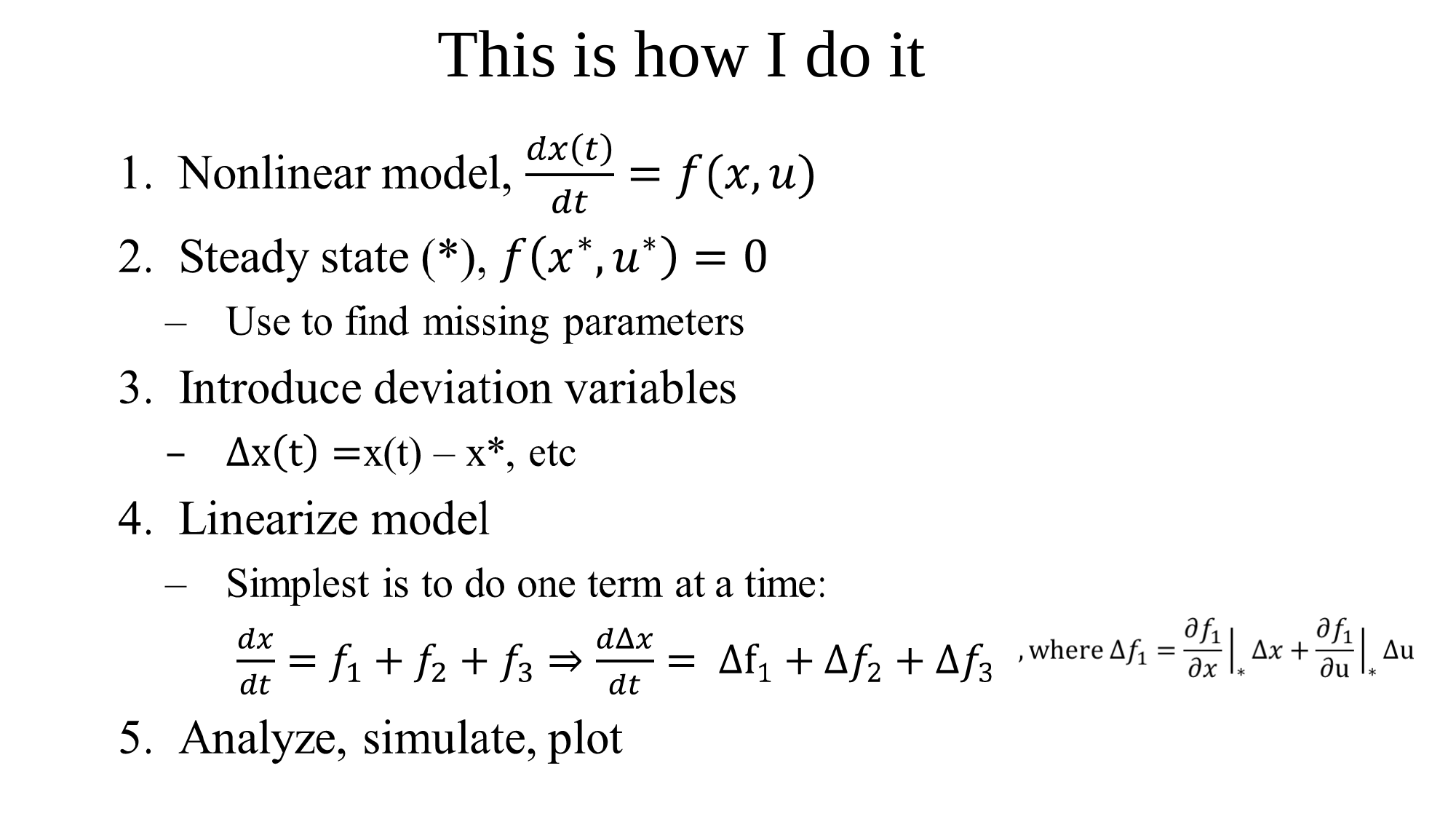

# This is how I do it